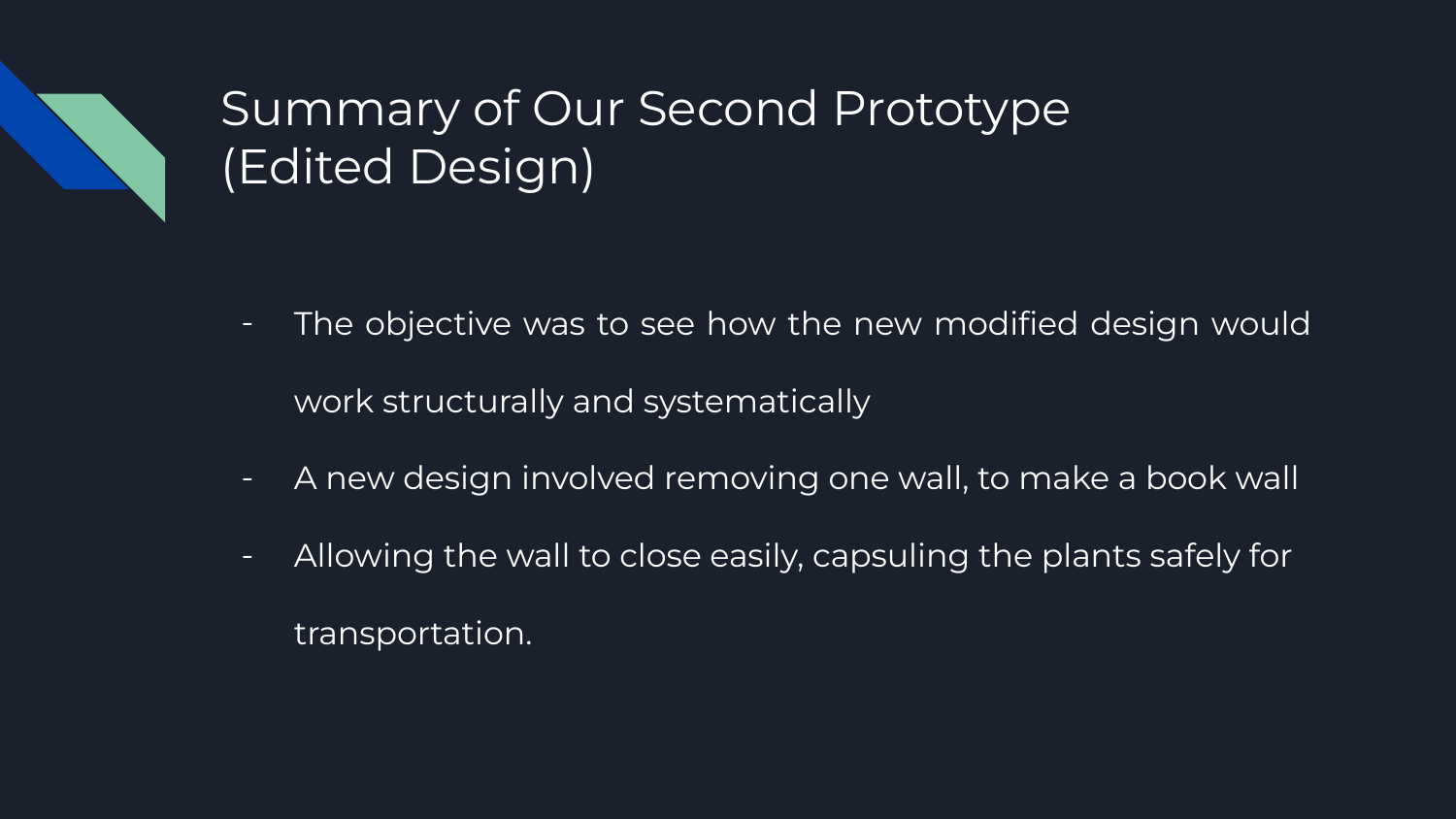

# Summary of Our Second Prototype
(Edited Design)
The objective was to see how the new modified design would work structurally and systematically
A new design involved removing one wall, to make a book wall
Allowing the wall to close easily, capsuling the plants safely for transportation.